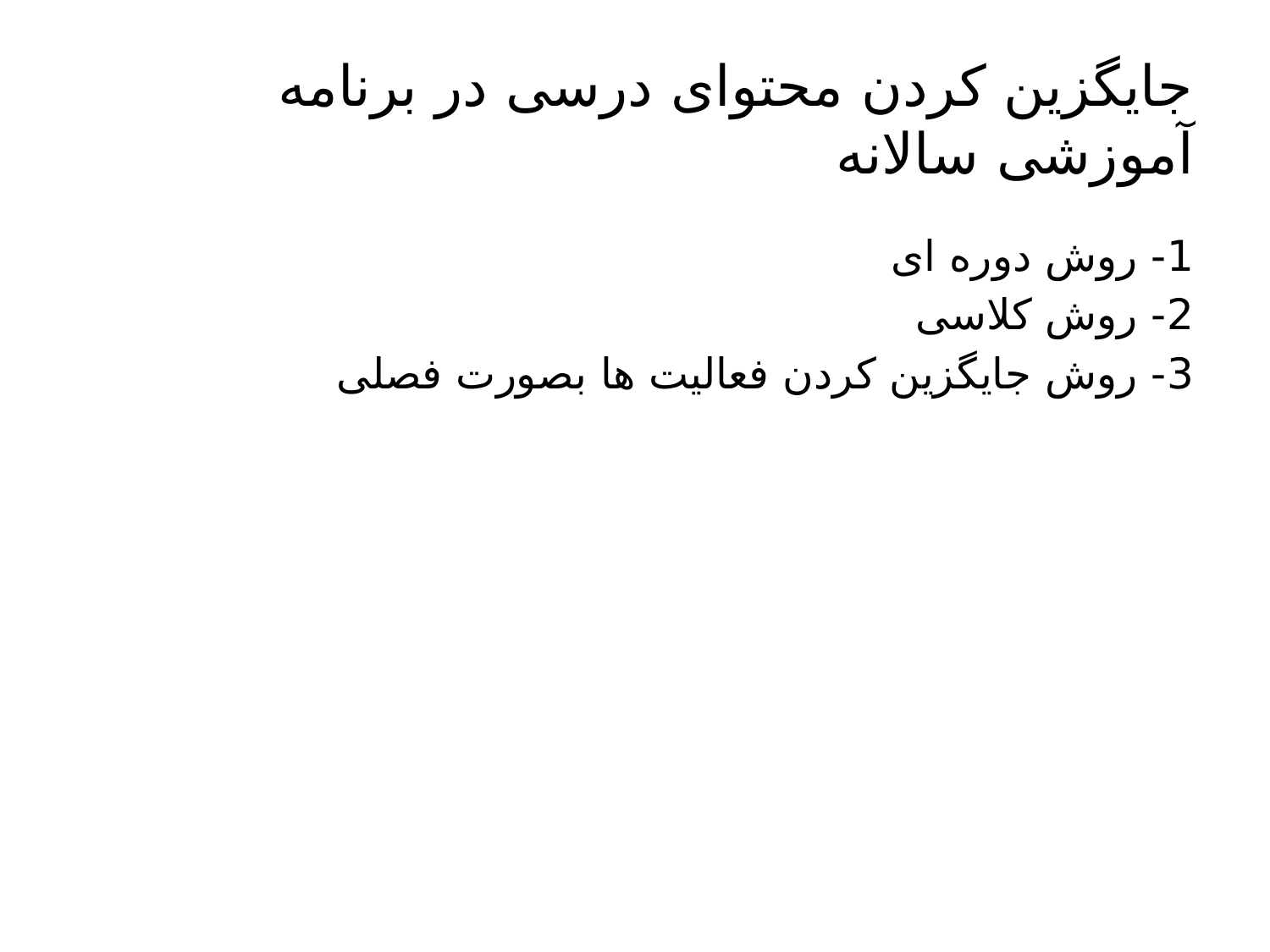

# جایگزین کردن محتوای درسی در برنامه آموزشی سالانه
1- روش دوره ای
2- روش کلاسی
3- روش جایگزین کردن فعالیت ها بصورت فصلی